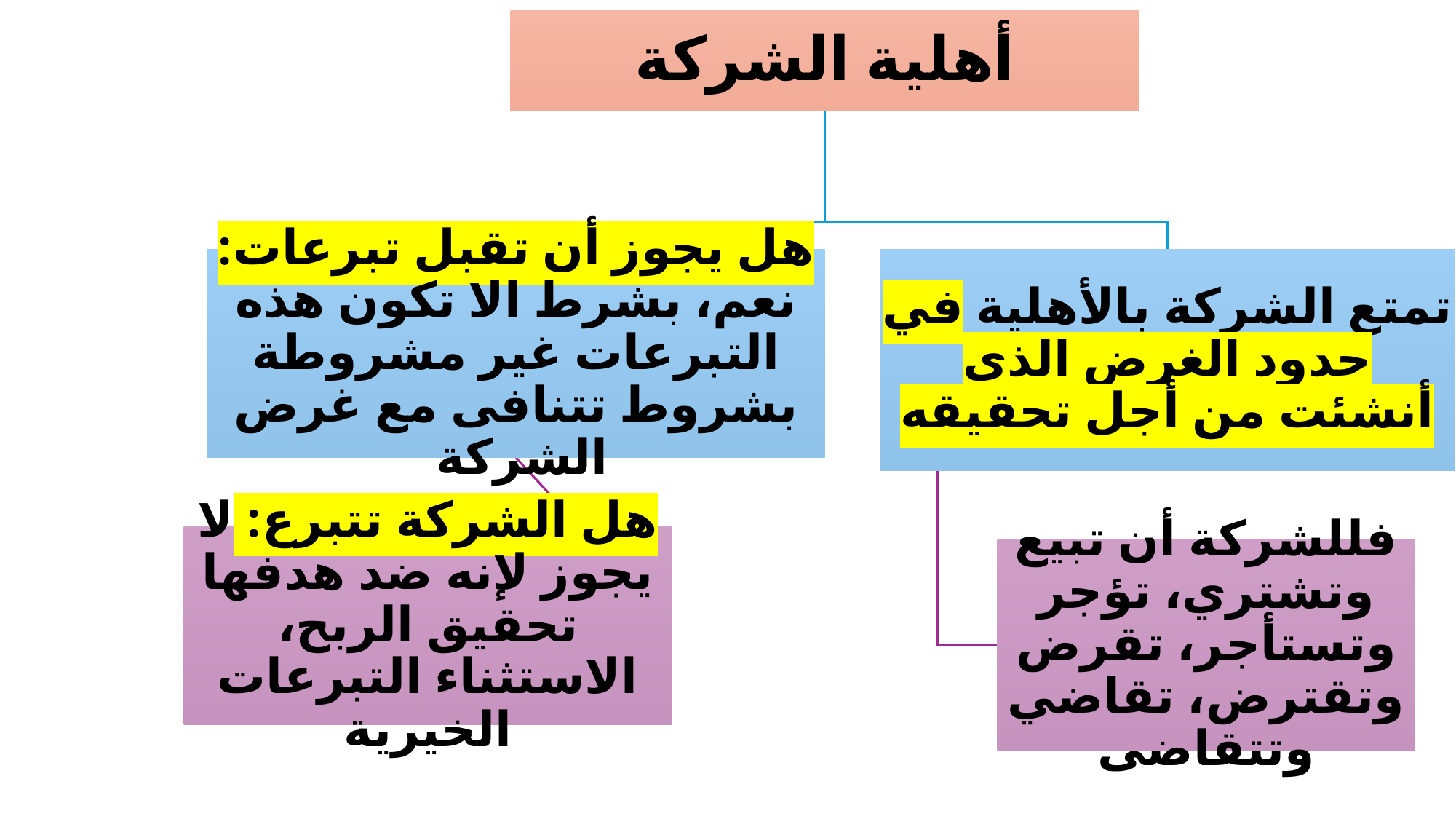

أهلية الشركة
هل يجوز أن تقبل تبرعات: نعم، بشرط الا تكون هذه التبرعات غير مشروطة بشروط تتنافى مع غرض الشركة
هل الشركة تتبرع: لا يجوز لإنه ضد هدفها تحقيق الربح، الاستثناء التبرعات الخيرية
تمتع الشركة بالأهلية في حدود الغرض الذي أنشئت من أجل تحقيقه
فللشركة أن تبيع وتشتري، تؤجر وتستأجر، تقرض وتقترض، تقاضي وتتقاضى